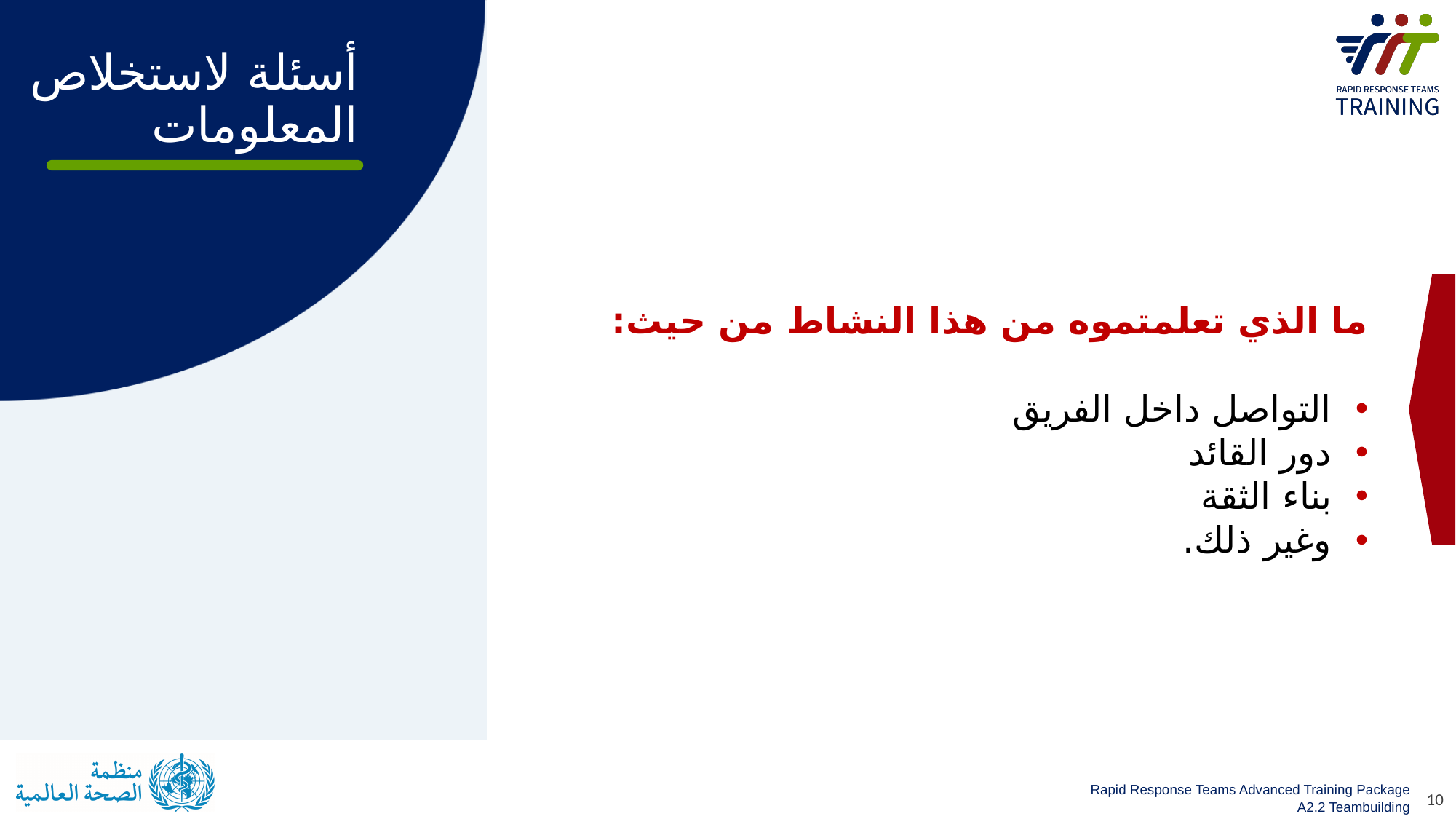

# أسئلة لاستخلاص المعلومات
ما الذي تعلمتموه من هذا النشاط من حيث:

التواصل داخل الفريق
دور القائد
بناء الثقة
وغير ذلك.